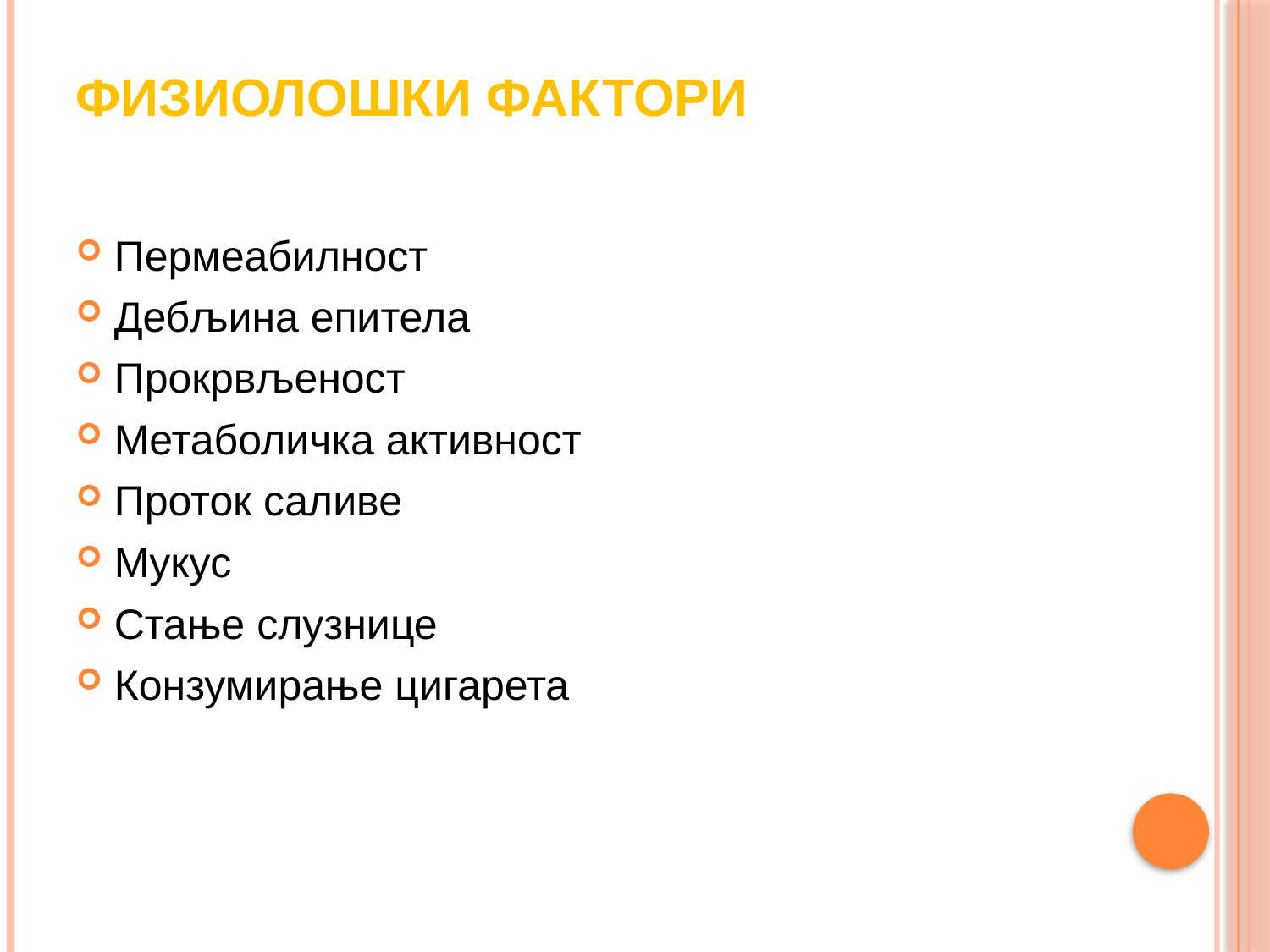

# Физиолошки фактори
Пермеабилност
Дебљина епитела
Прокрвљеност
Метаболичка активност
Проток саливе
Мукус
Стање слузнице
Конзумирање цигарета